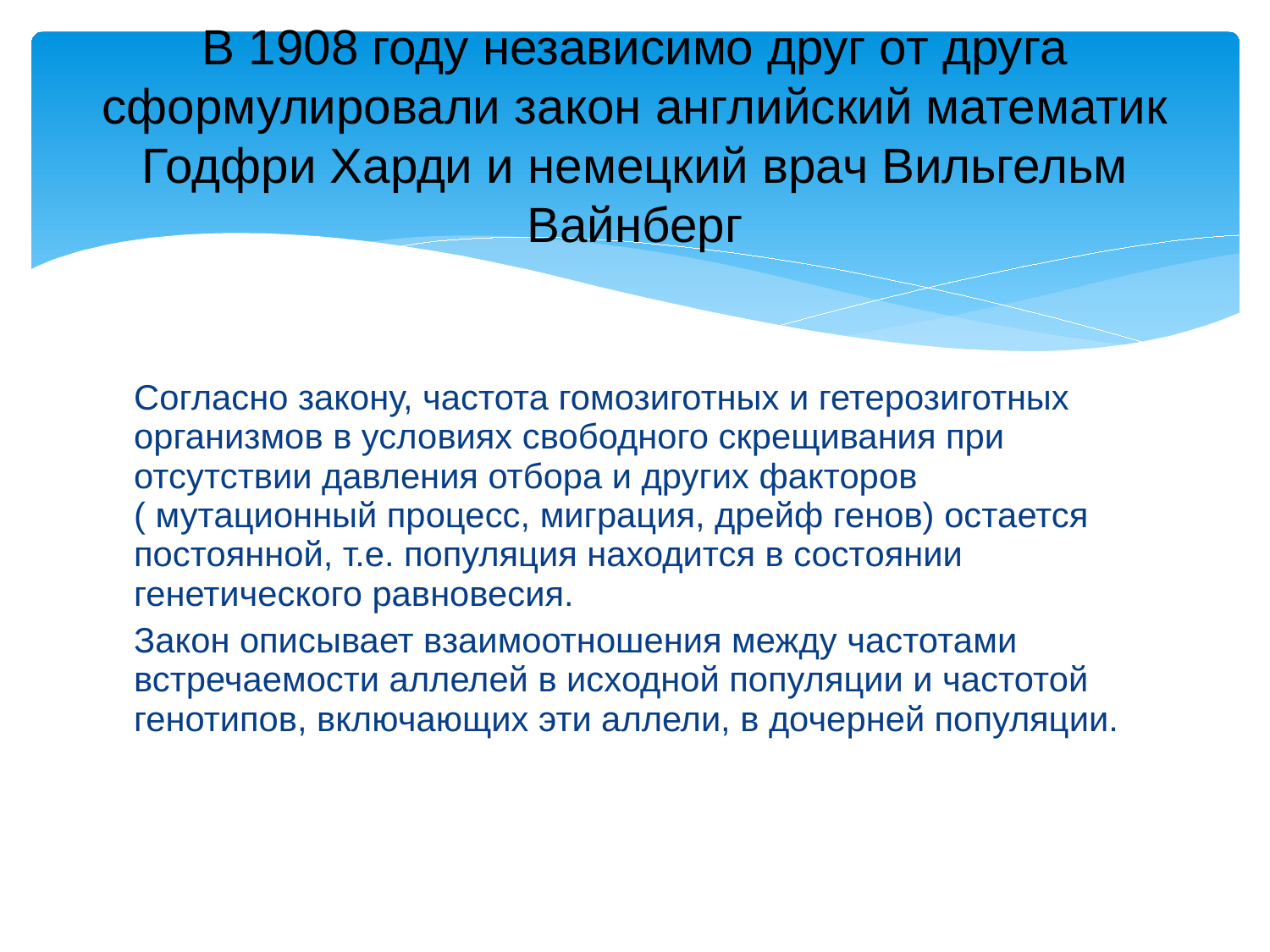

# В 1908 году независимо друг от друга сформулировали закон английский математик Годфри Харди и немецкий врач Вильгельм Вайнберг
Согласно закону, частота гомозиготных и гетерозиготных организмов в условиях свободного скрещивания при отсутствии давления отбора и других факторов ( мутационный процесс, миграция, дрейф генов) остается постоянной, т.е. популяция находится в состоянии генетического равновесия.
Закон описывает взаимоотношения между частотами встречаемости аллелей в исходной популяции и частотой генотипов, включающих эти аллели, в дочерней популяции.